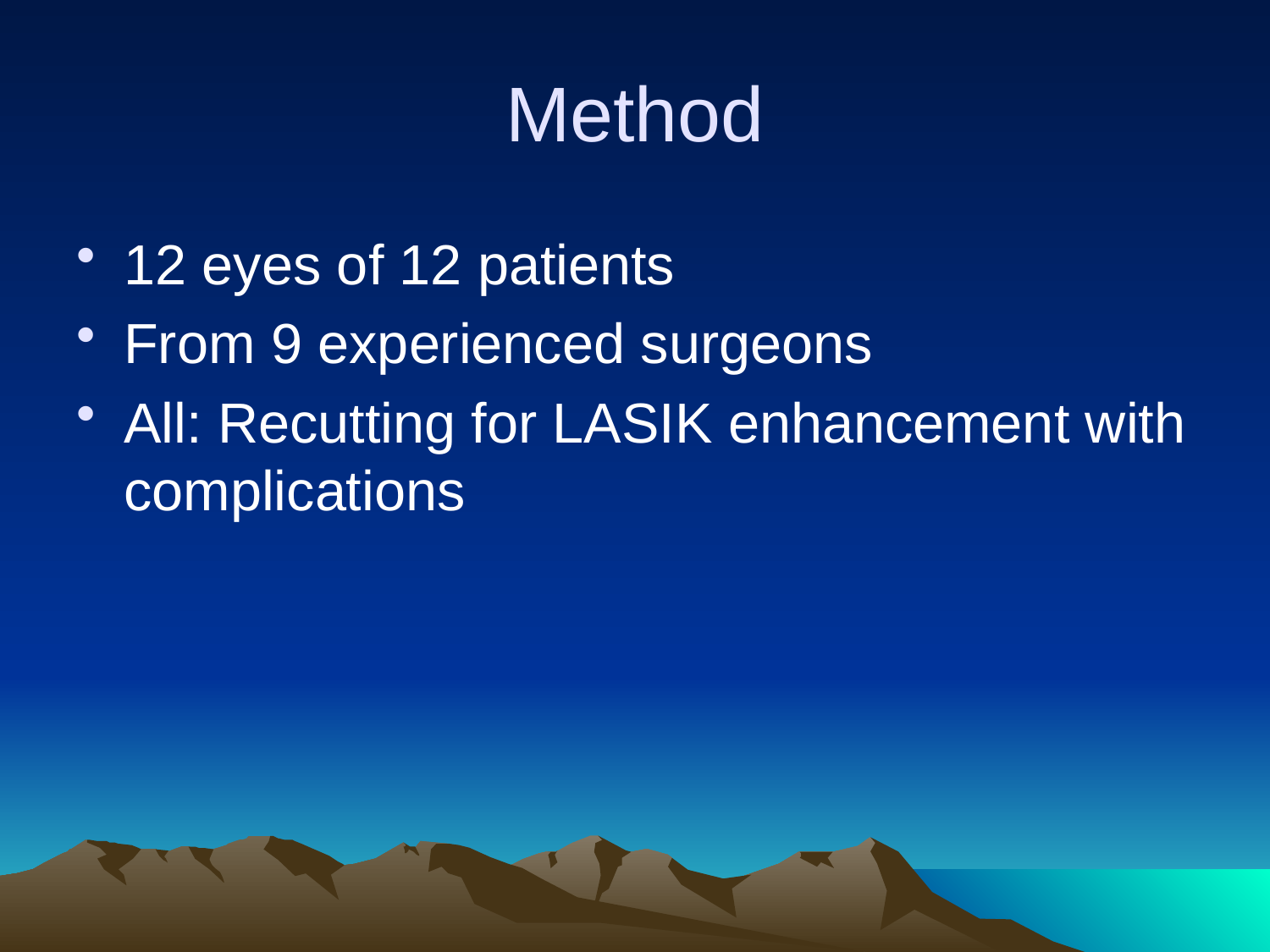

# Method
12 eyes of 12 patients
From 9 experienced surgeons
All: Recutting for LASIK enhancement with complications